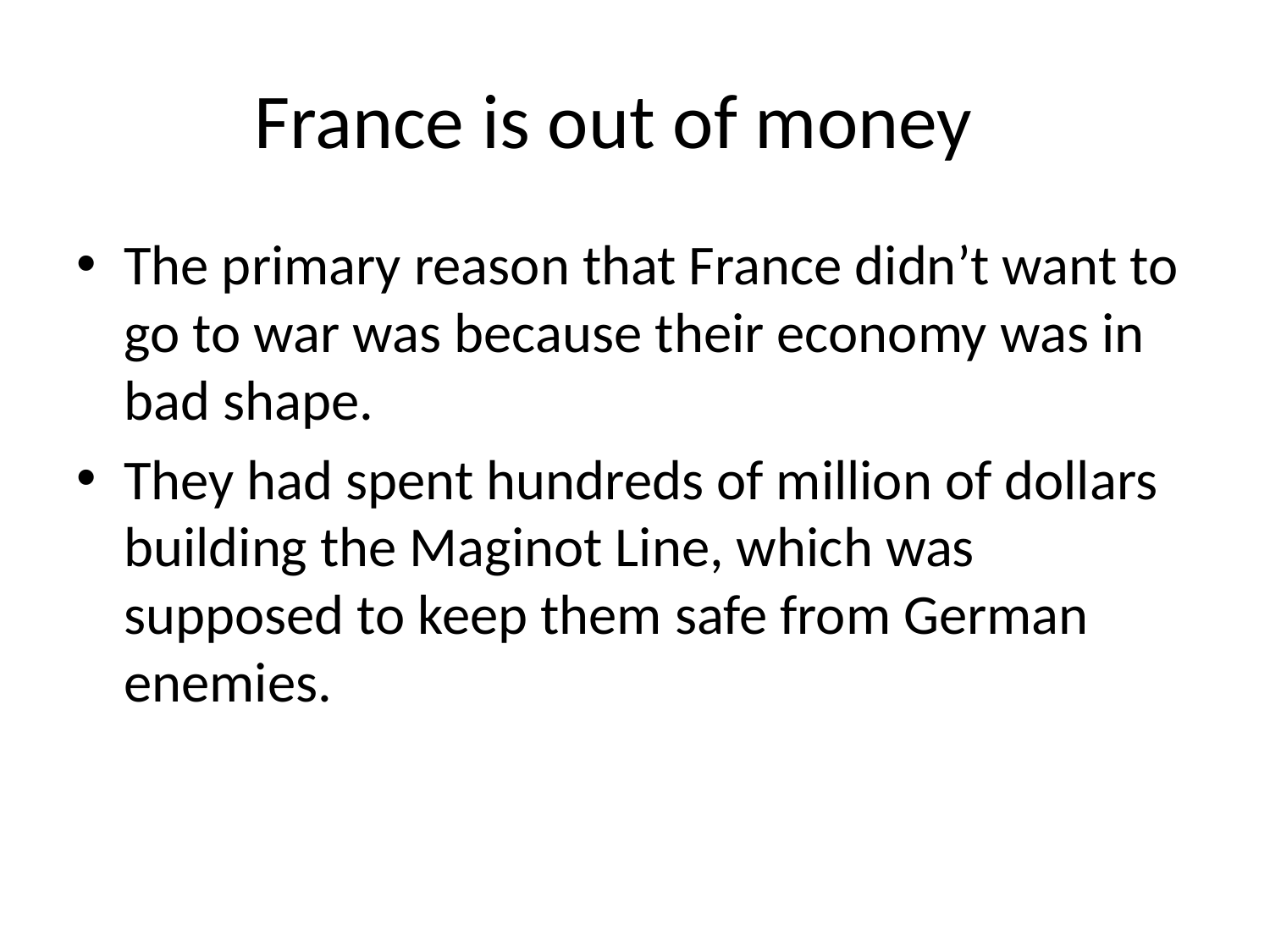

# France is out of money
The primary reason that France didn’t want to go to war was because their economy was in bad shape.
They had spent hundreds of million of dollars building the Maginot Line, which was supposed to keep them safe from German enemies.